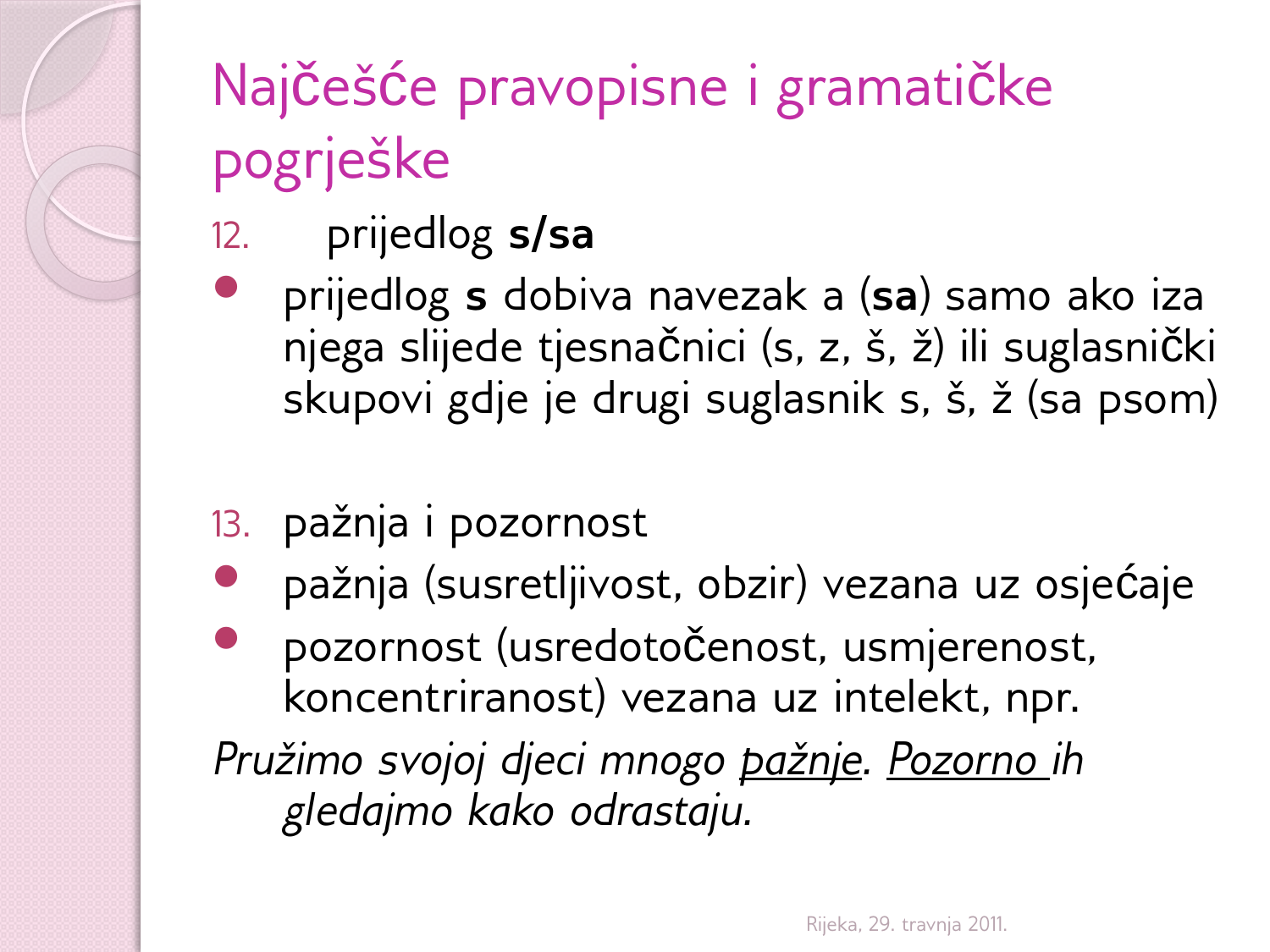

# Najčešće pravopisne i gramatičke pogrješke
   prijedlog s/sa
prijedlog s dobiva navezak a (sa) samo ako iza njega slijede tjesnačnici (s, z, š, ž) ili suglasnički skupovi gdje je drugi suglasnik s, š, ž (sa psom)

pažnja i pozornost
pažnja (susretljivost, obzir) vezana uz osjećaje
pozornost (usredotočenost, usmjerenost, koncentriranost) vezana uz intelekt, npr.
Pružimo svojoj djeci mnogo pažnje. Pozorno ih gledajmo kako odrastaju.

Rijeka, 29. travnja 2011.